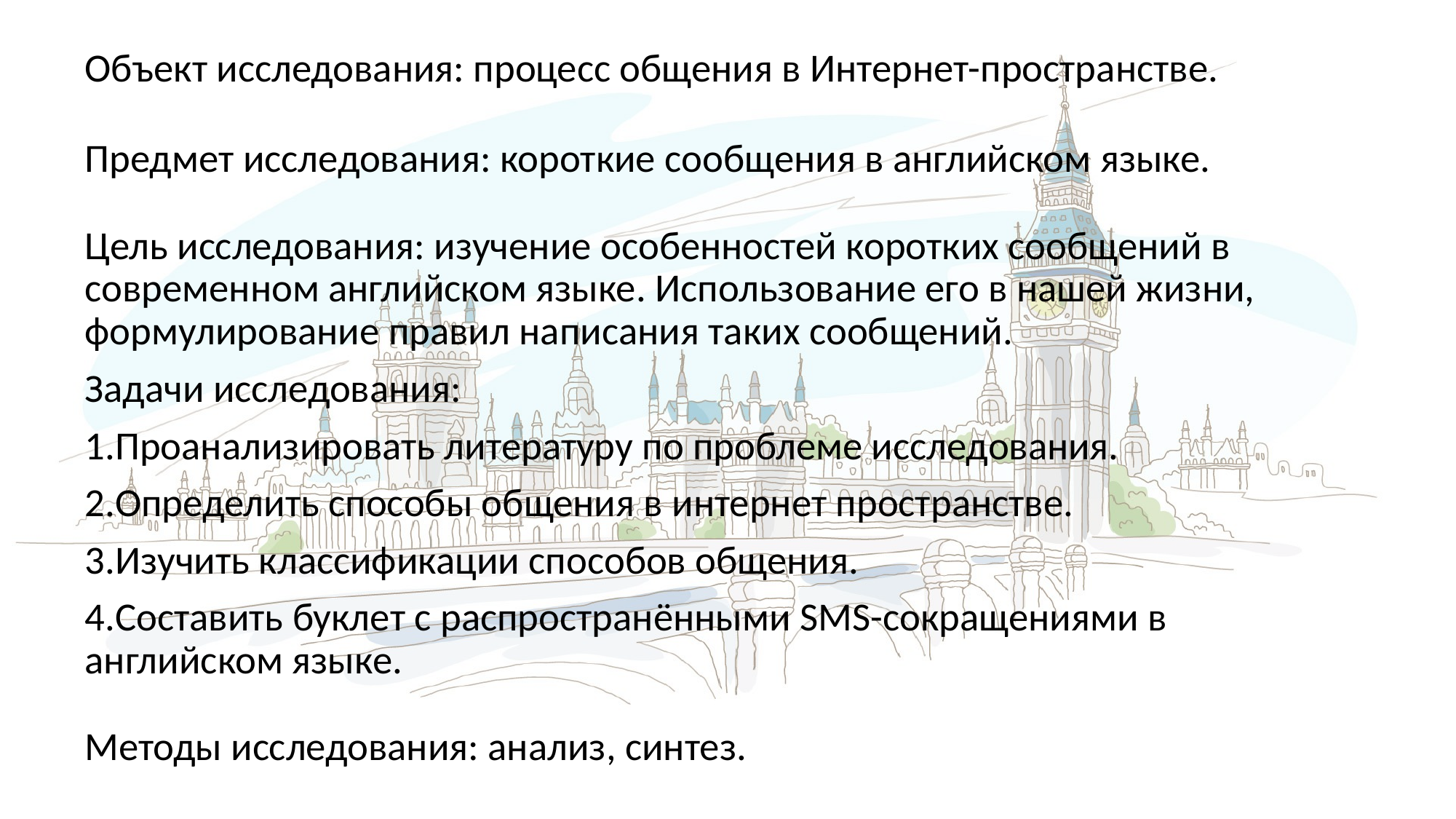

Объект исследования: процесс общения в Интернет-пространстве.

Предмет исследования: короткие сообщения в английском языке.

Цель исследования: изучение особенностей коротких сообщений в современном английском языке. Использование его в нашей жизни, формулирование правил написания таких сообщений.
Задачи исследования:
1.Проанализировать литературу по проблеме исследования.
2.Определить способы общения в интернет пространстве.
3.Изучить классификации способов общения.
4.Составить буклет с распространёнными SMS-сокращениями в английском языке.
Методы исследования: анализ, синтез.